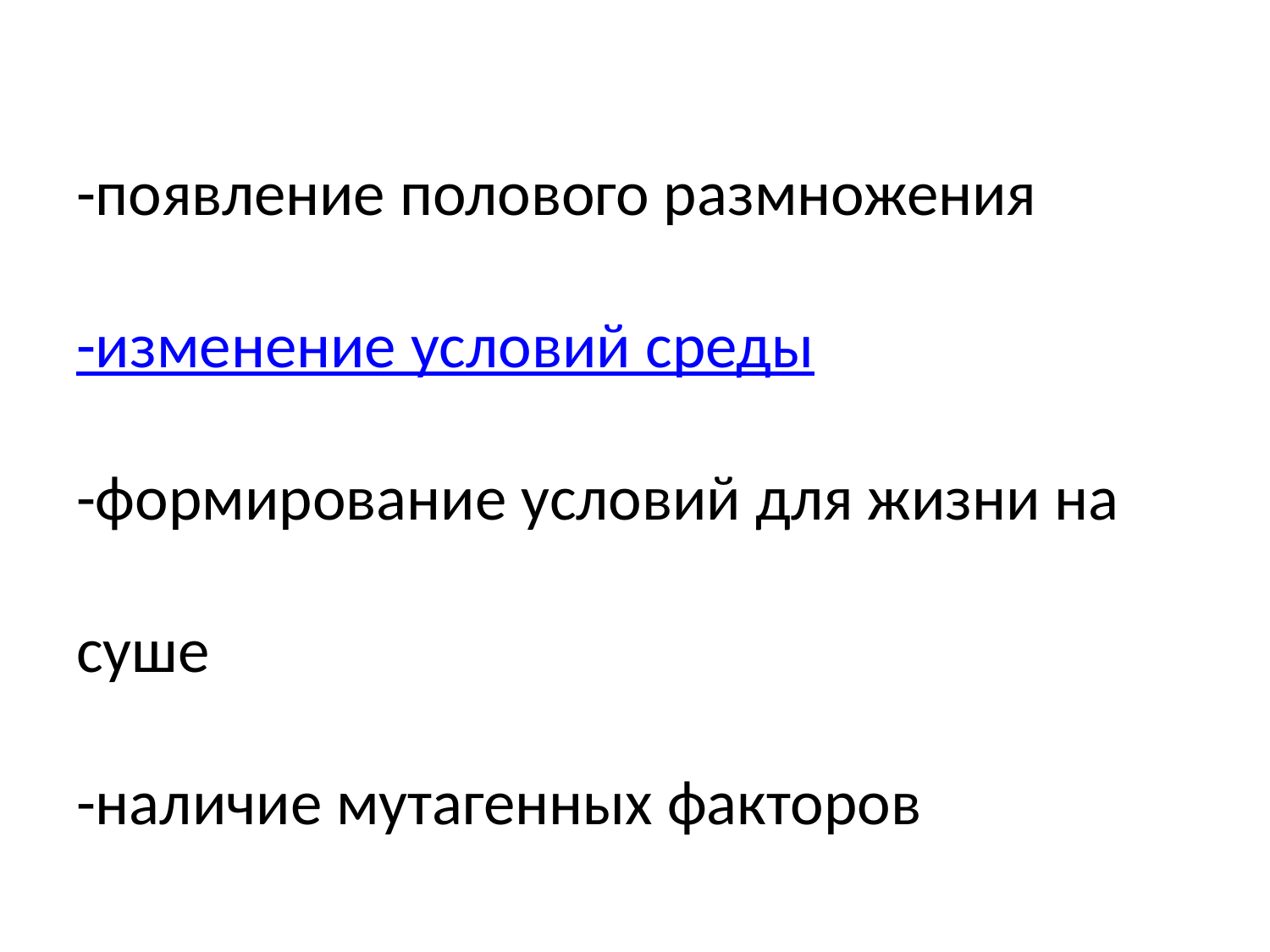

-появление полового размножения
-изменение условий среды
-формирование условий для жизни на суше
-наличие мутагенных факторов